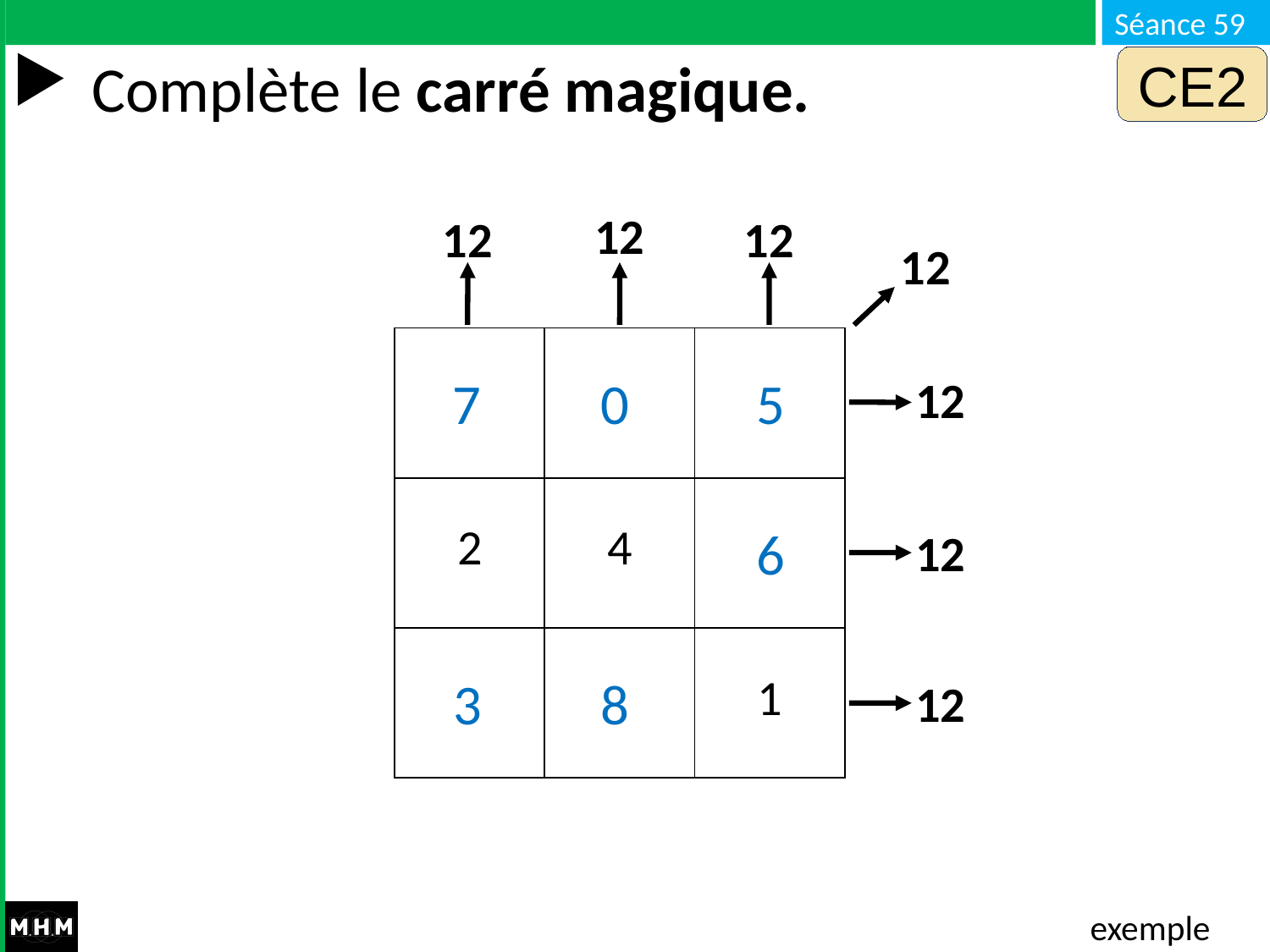

# Complète le carré magique.
CE2
12
12
12
12
| . | . | . |
| --- | --- | --- |
| 2 | 4 | . |
| . | . | 1 |
7
0
5
12
6
12
3
8
12
exemple